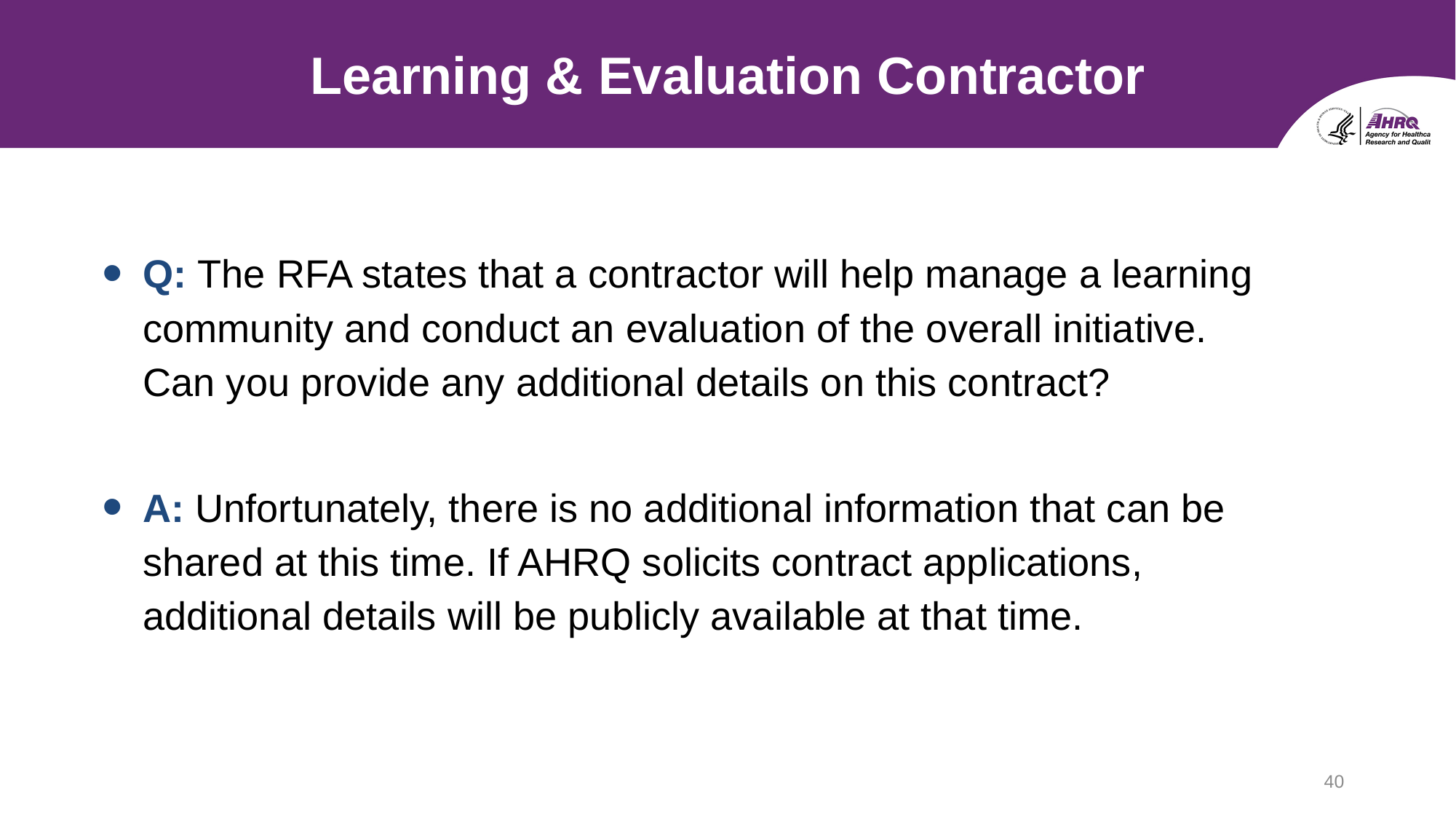

# Learning & Evaluation Contractor
Q: The RFA states that a contractor will help manage a learning community and conduct an evaluation of the overall initiative. Can you provide any additional details on this contract?

A: Unfortunately, there is no additional information that can be shared at this time. If AHRQ solicits contract applications, additional details will be publicly available at that time.
40